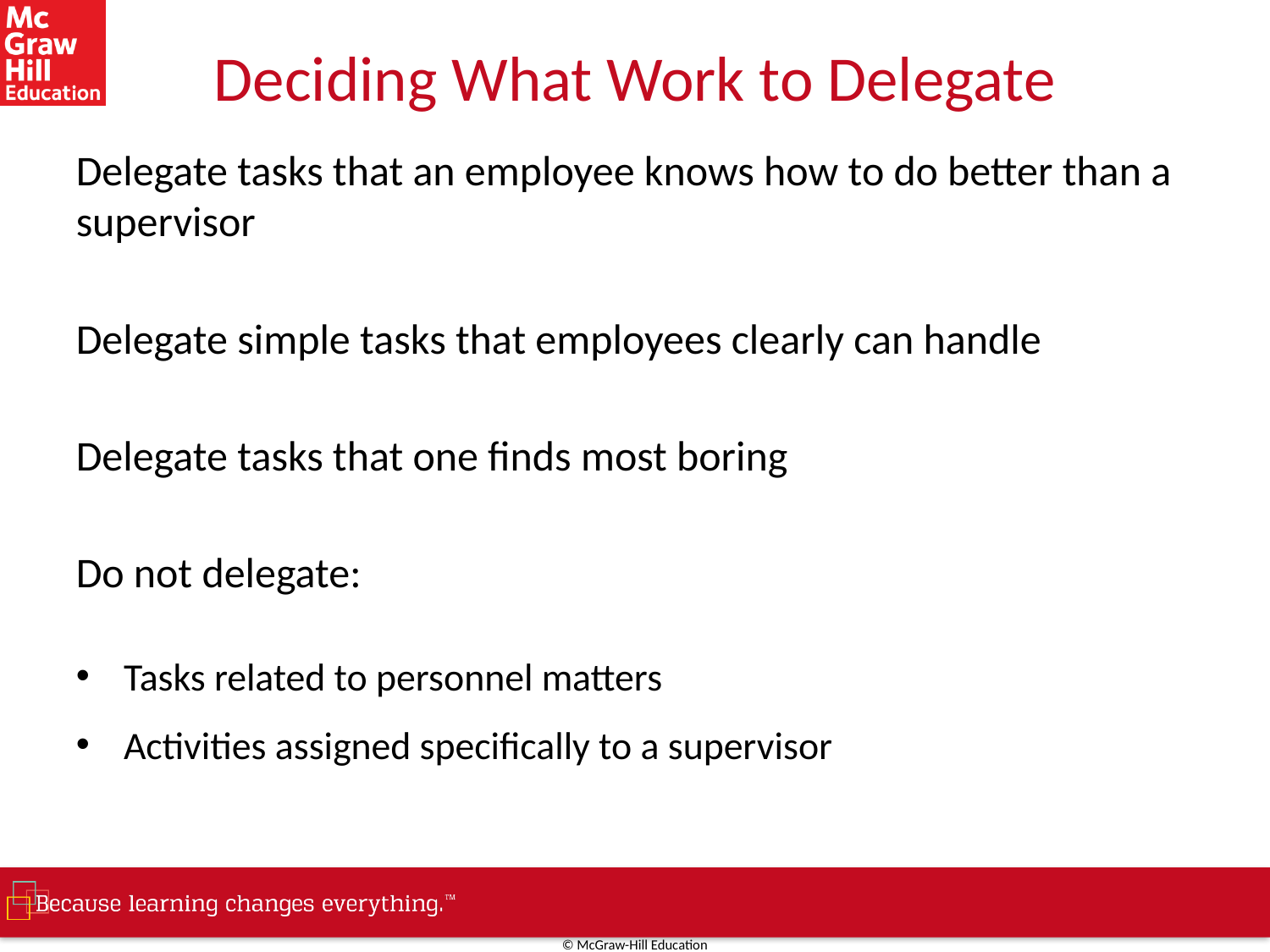

# Deciding What Work to Delegate
Delegate tasks that an employee knows how to do better than a supervisor

Delegate simple tasks that employees clearly can handle

Delegate tasks that one finds most boring

Do not delegate:

Tasks related to personnel matters
Activities assigned specifically to a supervisor